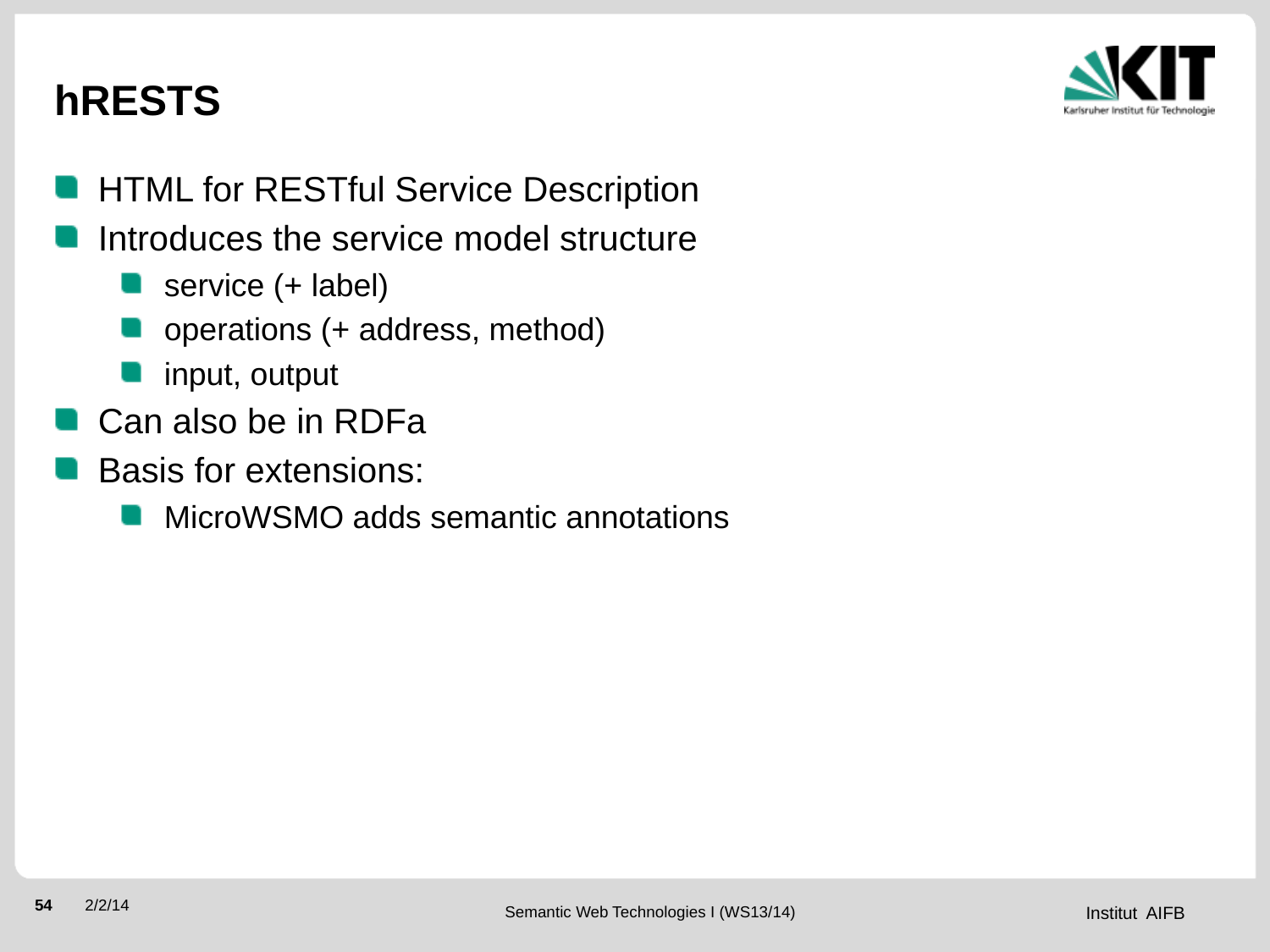

# hRESTS
HTML for RESTful Service Description
Introduces the service model structure
service (+ label)
operations (+ address, method)
input, output
Can also be in RDFa
Basis for extensions:
MicroWSMO adds semantic annotations